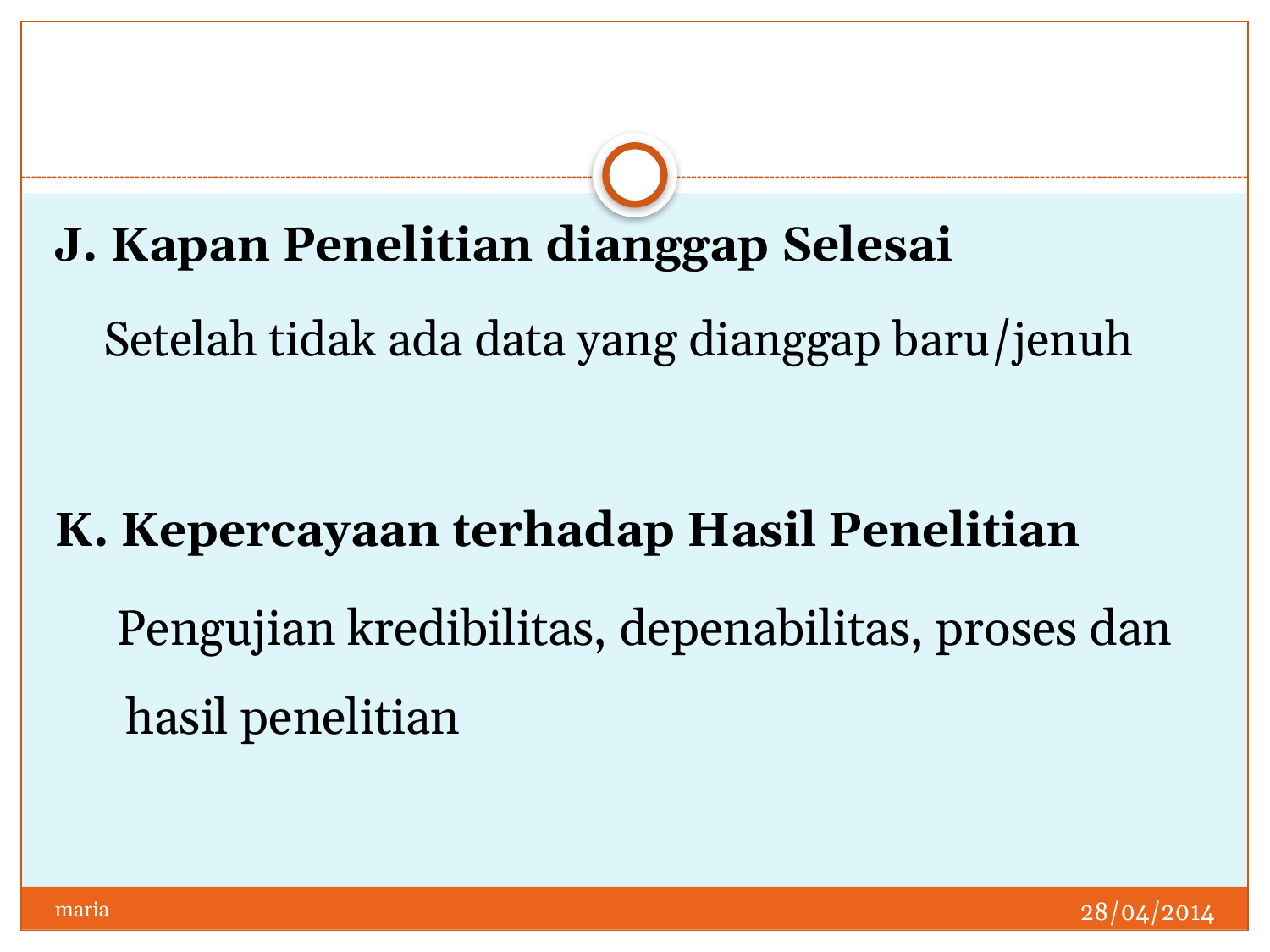

J. Kapan Penelitian dianggap Selesai
Setelah tidak ada data yang dianggap baru/jenuh

K. Kepercayaan terhadap Hasil Penelitian
Pengujian kredibilitas, depenabilitas, proses dan hasil penelitian
28/04/2014
maria